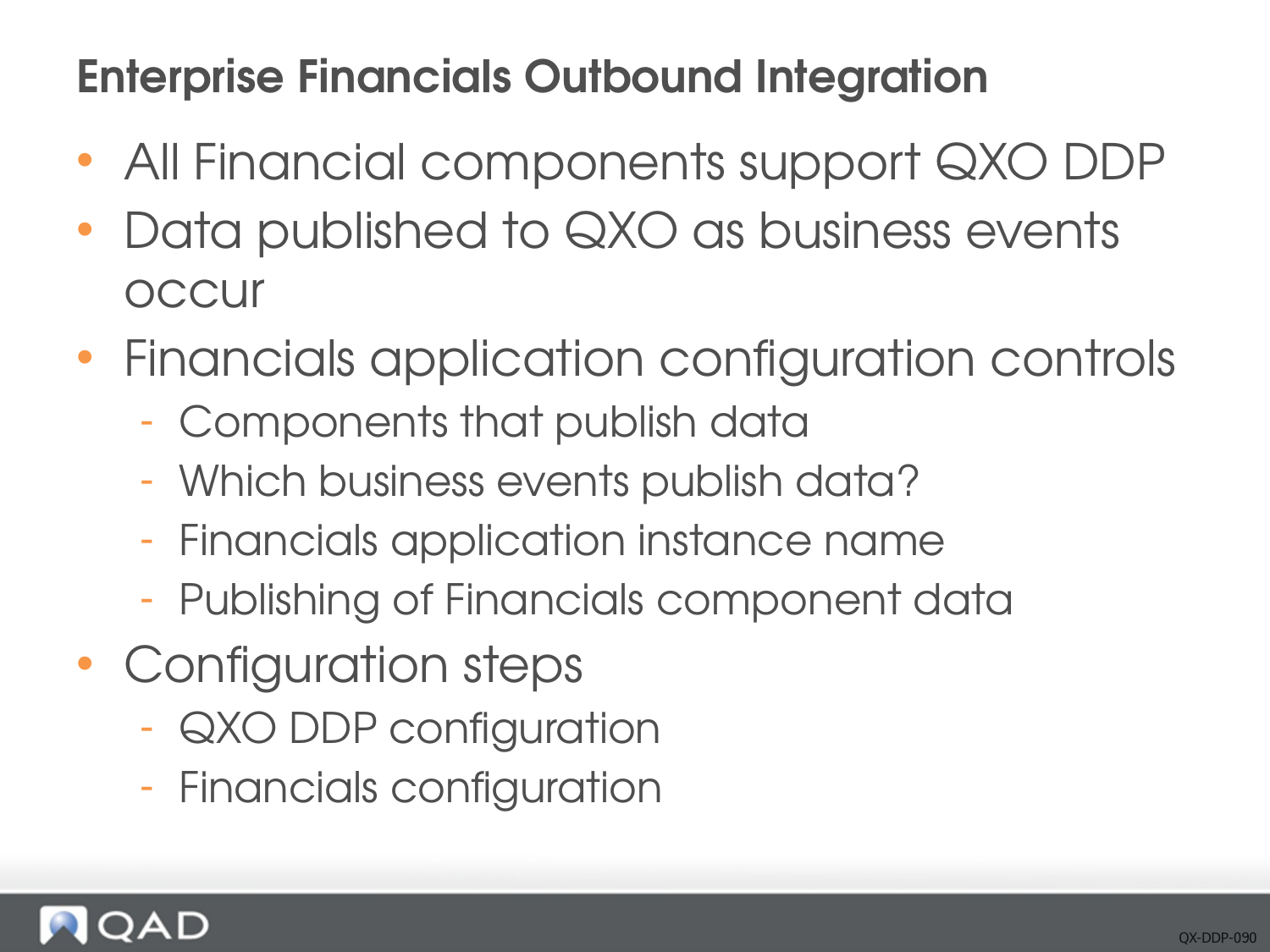

# Enterprise Financials Outbound Integration
All Financial components support QXO DDP
Data published to QXO as business events occur
Financials application configuration controls
Components that publish data
Which business events publish data?
Financials application instance name
Publishing of Financials component data
Configuration steps
QXO DDP configuration
Financials configuration
QX-DDP-090